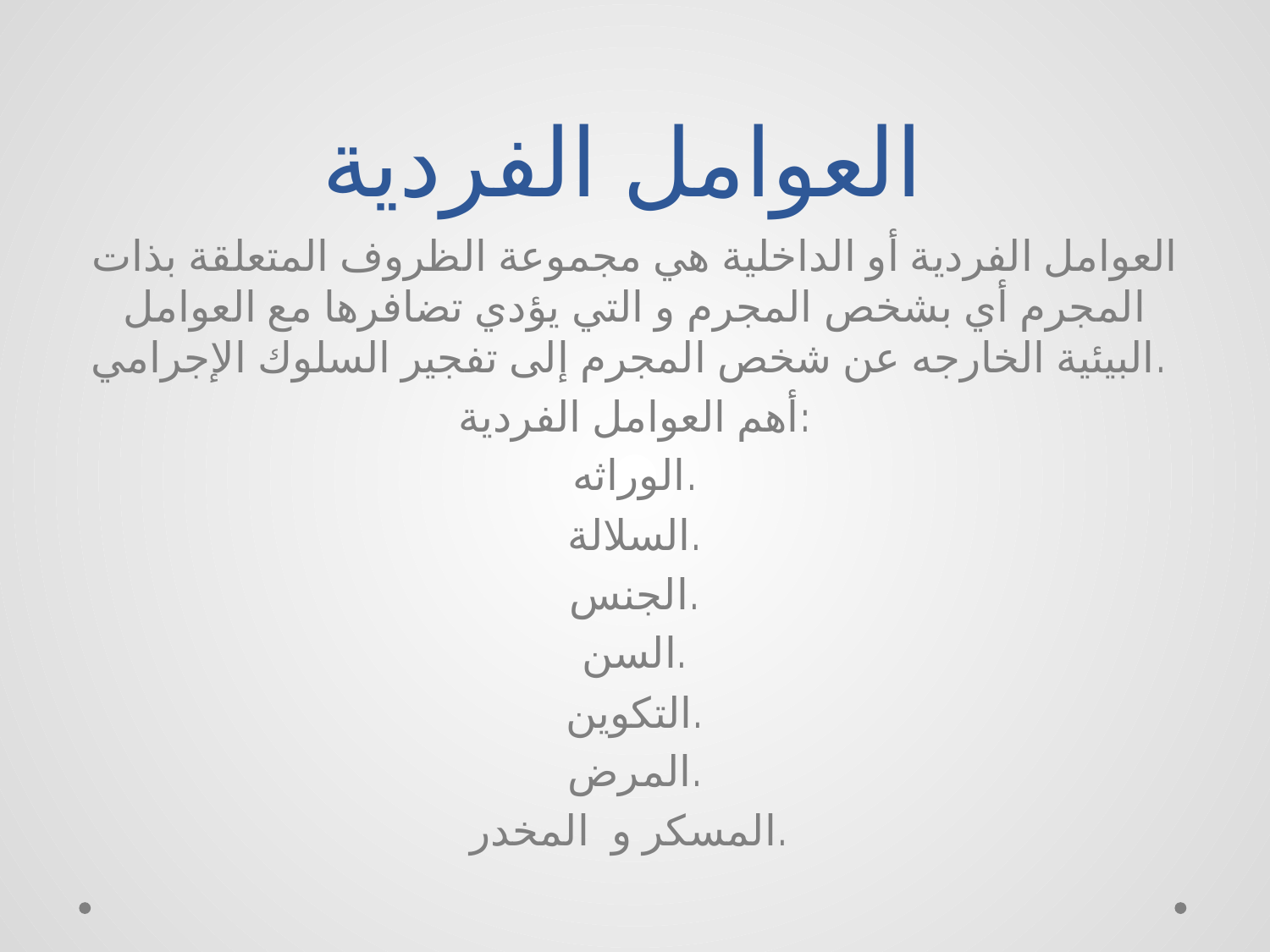

# العوامل الفردية
العوامل الفردية أو الداخلية هي مجموعة الظروف المتعلقة بذات المجرم أي بشخص المجرم و التي يؤدي تضافرها مع العوامل البيئية الخارجه عن شخص المجرم إلى تفجير السلوك الإجرامي.
أهم العوامل الفردية:
الوراثه.
السلالة.
الجنس.
السن.
التكوين.
المرض.
المسكر و  المخدر.